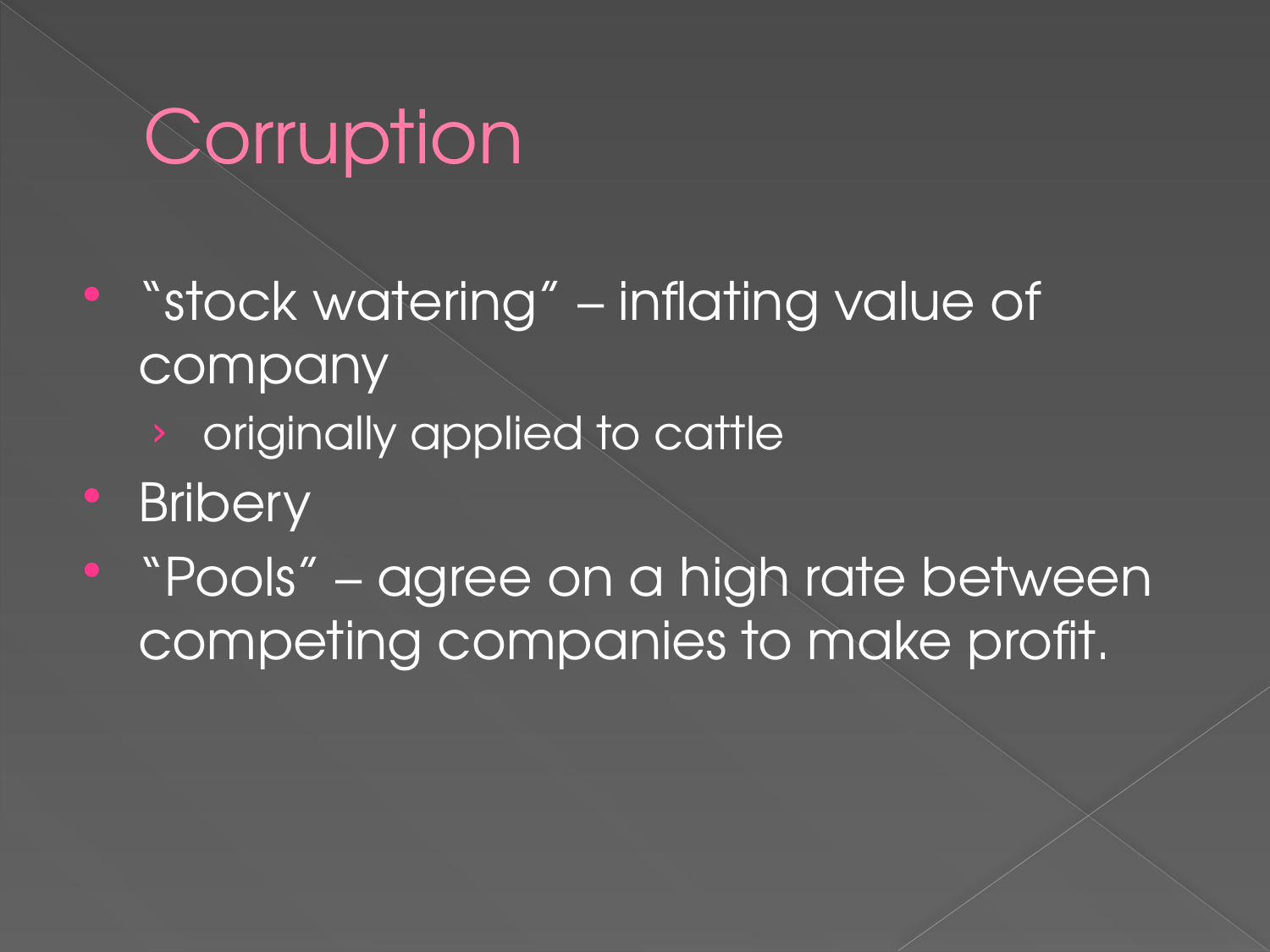

# Corruption
“stock watering” – inflating value of company
 originally applied to cattle
Bribery
“Pools” – agree on a high rate between competing companies to make profit.